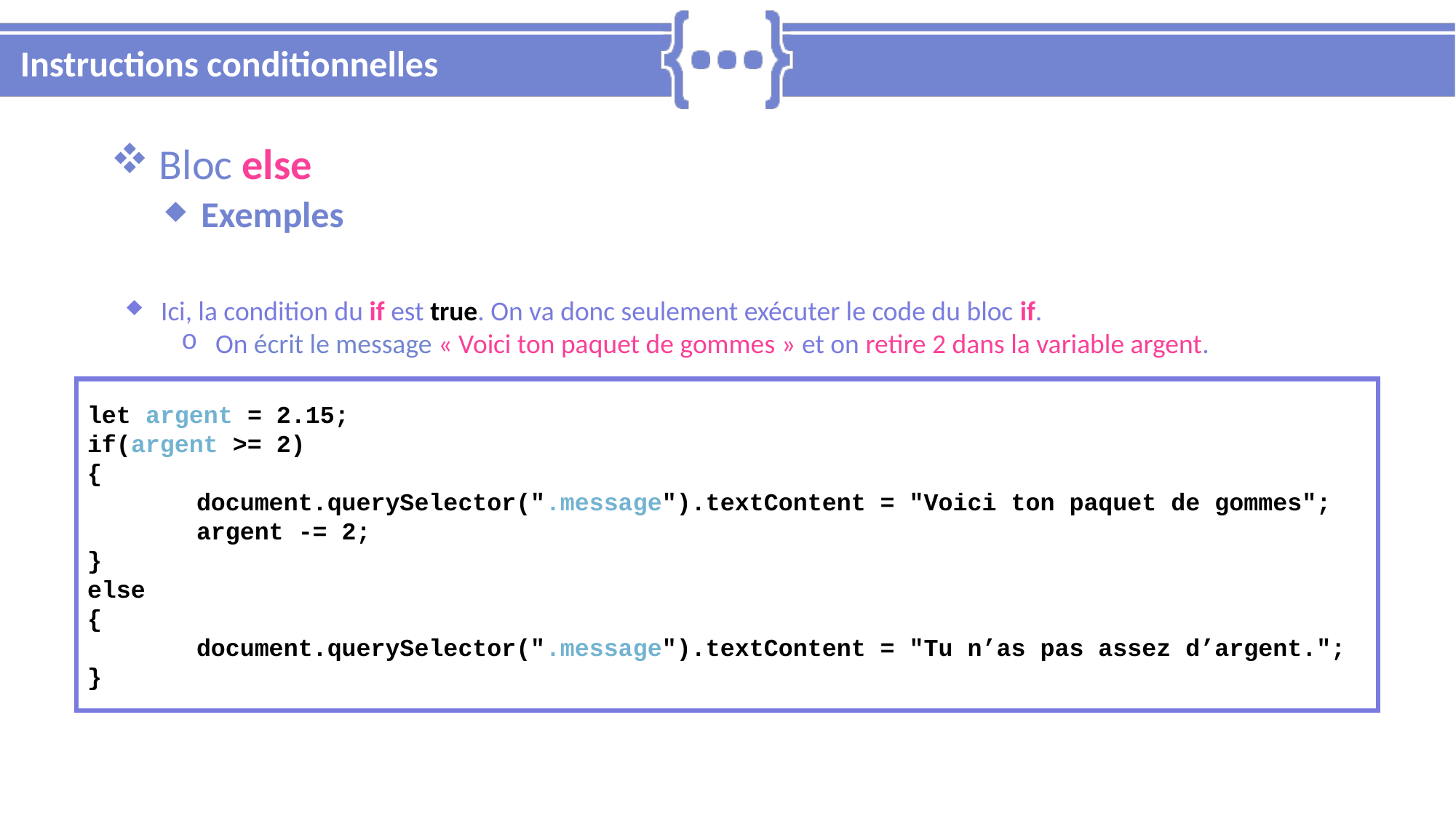

# Instructions conditionnelles
 Bloc else
 Exemples
Ici, la condition du if est true. On va donc seulement exécuter le code du bloc if.
On écrit le message « Voici ton paquet de gommes » et on retire 2 dans la variable argent.
let argent = 2.15;
if(argent >= 2)
{
	document.querySelector(".message").textContent = "Voici ton paquet de gommes";
	argent -= 2;
}
else
{
	document.querySelector(".message").textContent = "Tu n’as pas assez d’argent.";
}